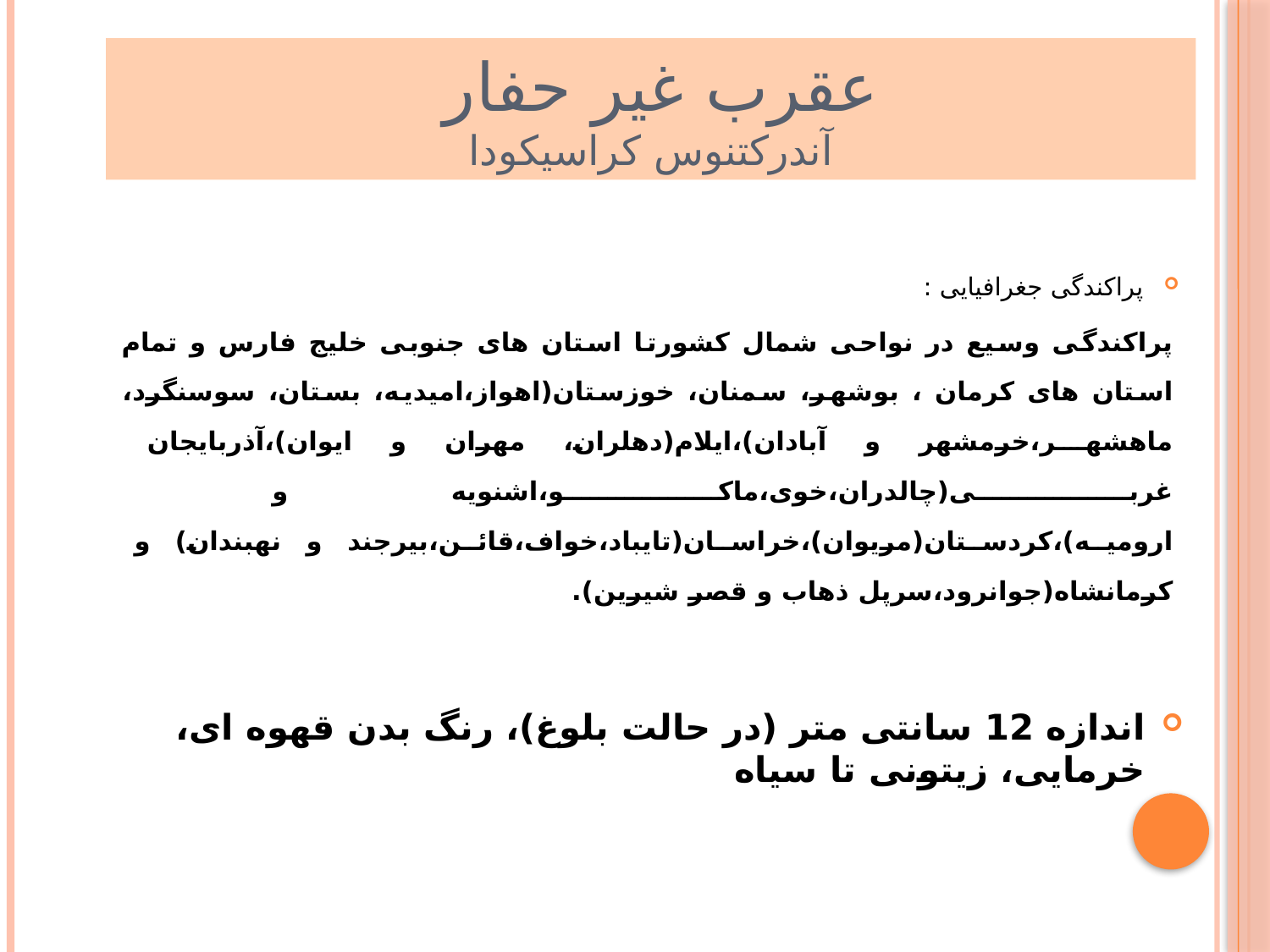

# عقرب غیر حفار آندرکتنوس کراسیکودا
پراکندگی جغرافیایی :
پراکندگی وسیع در نواحی شمال کشورتا استان های جنوبی خلیج فارس و تمام استان های کرمان ، بوشهر، سمنان، خوزستان(اهواز،امیدیه، بستان، سوسنگرد، ماهشهر،خرمشهر و آبادان)،ایلام(دهلران، مهران و ایوان)،آذربایجان غربی(چالدران،خوی،ماکو،اشنویه و ارومیه)،کردستان(مریوان)،خراسان(تایباد،خواف،قائن،بیرجند و نهبندان) و کرمانشاه(جوانرود،سرپل ذهاب و قصر شیرین).

اندازه 12 سانتی متر (در حالت بلوغ)، رنگ بدن قهوه ای، خرمایی، زیتونی تا سیاه